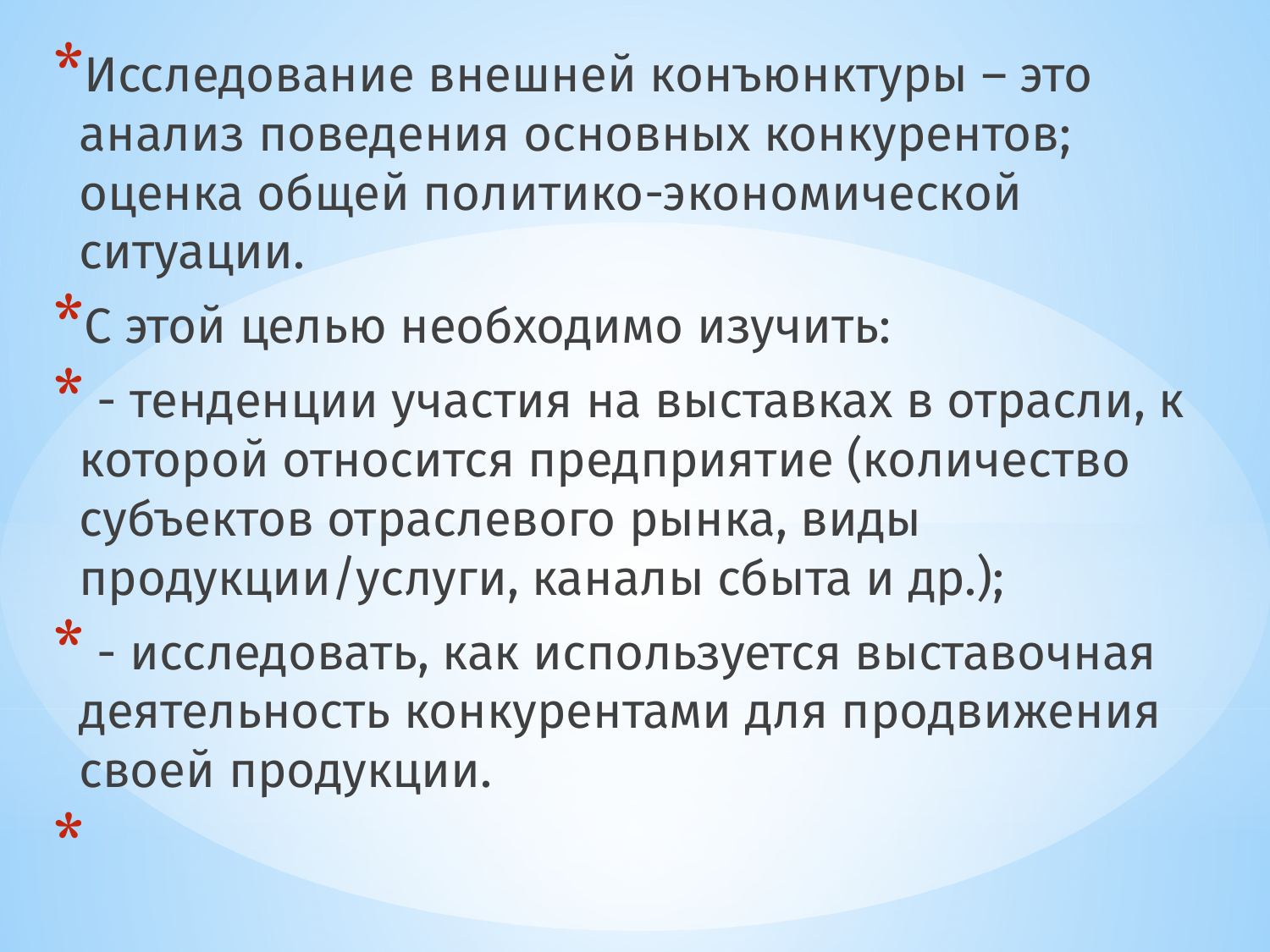

Исследование внешней конъюнктуры – это анализ поведения основных конкурентов; оценка общей политико-экономической ситуации.
С этой целью необходимо изучить:
 - тенденции участия на выставках в отрасли, к которой относится предприятие (количество субъектов отраслевого рынка, виды продукции/услуги, каналы сбыта и др.);
 - исследовать, как используется выставочная деятельность конкурентами для продвижения своей продукции.

#